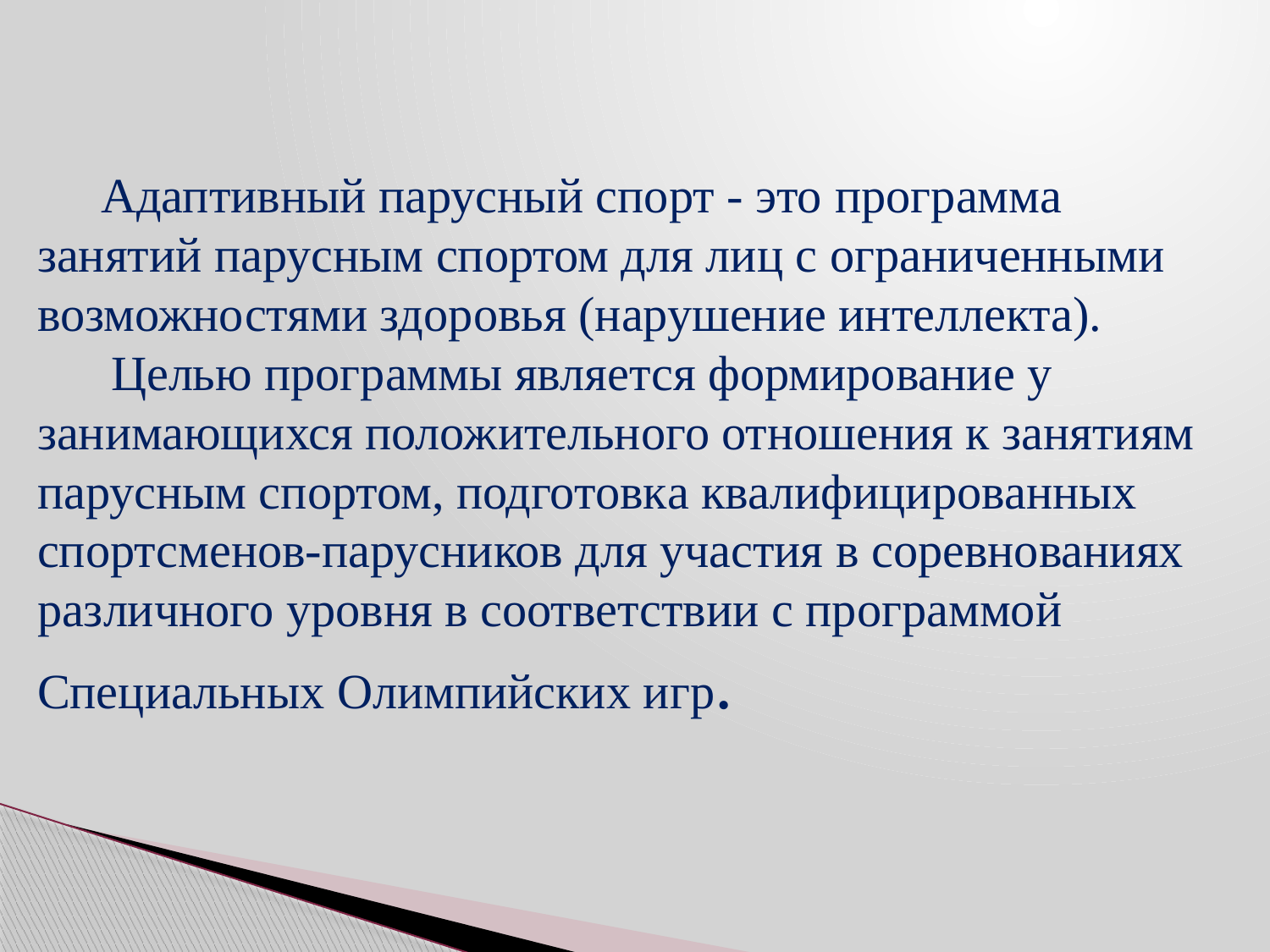

# Адаптивный парусный спорт - это программа занятий парусным спортом для лиц с ограниченными возможностями здоровья (нарушение интеллекта). Целью программы является формирование у занимающихся положительного отношения к занятиям парусным спортом, подготовка квалифицированных спортсменов-парусников для участия в соревнованиях различного уровня в соответствии с программой Специальных Олимпийских игр.